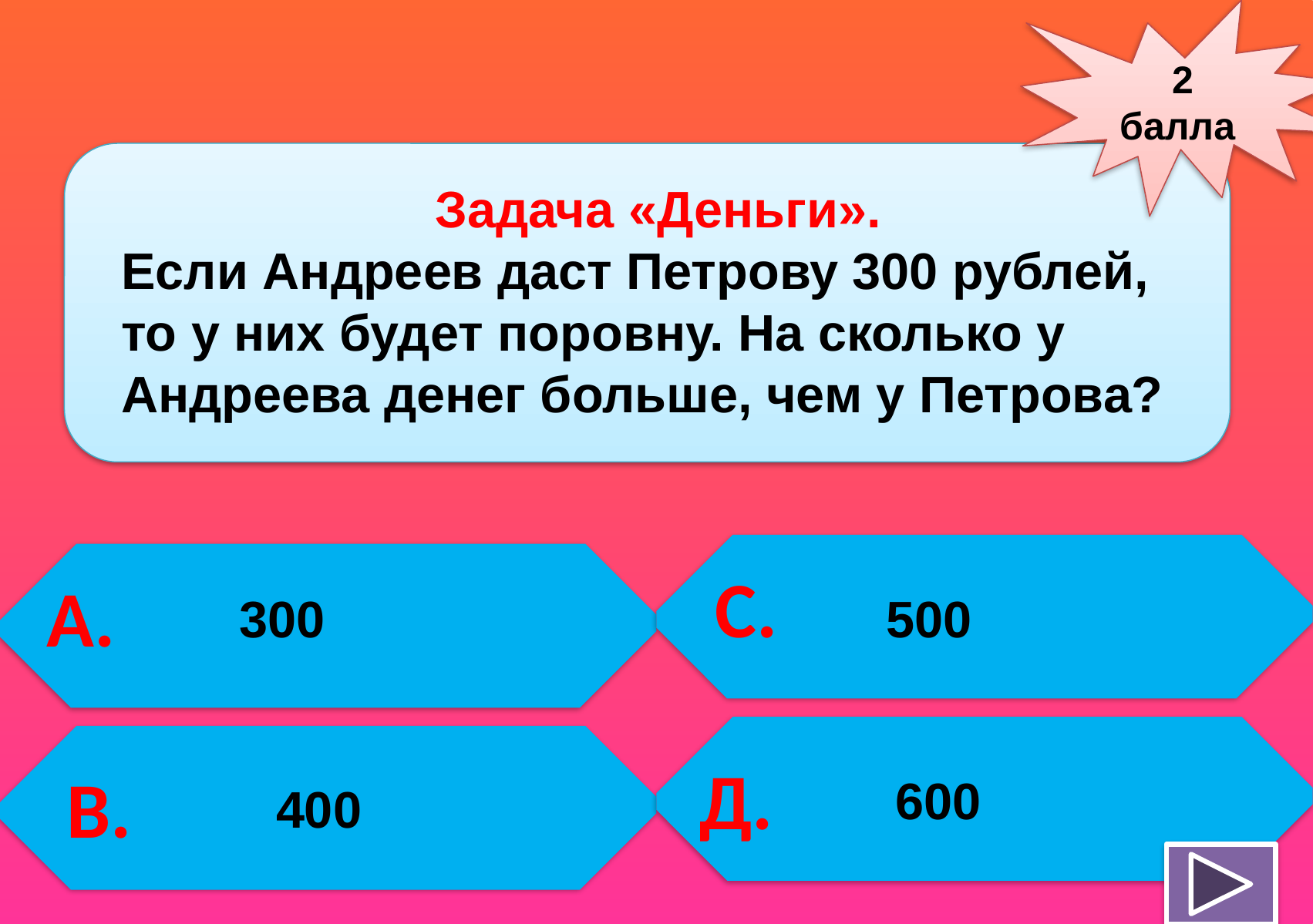

2
балла

Задача «Деньги».
Если Андреев даст Петрову 300 рублей, то у них будет поровну. На сколько у
Андреева денег больше, чем у Петрова?

С.

А.
300
500

Д.
В.

600
400